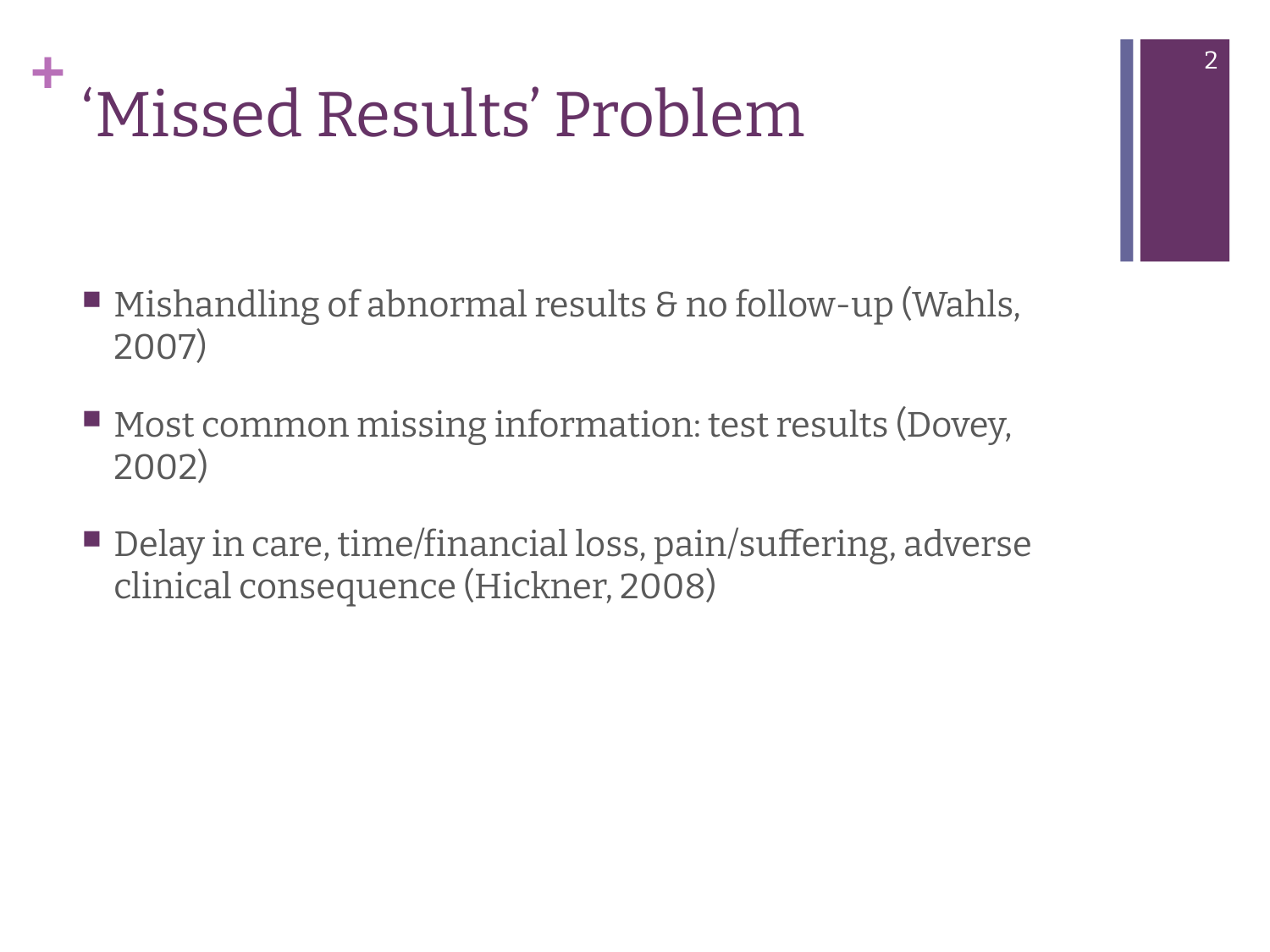

2
# ‘Missed Results’ Problem
Mishandling of abnormal results & no follow-up (Wahls, 2007)
Most common missing information: test results (Dovey, 2002)
Delay in care, time/financial loss, pain/suffering, adverse clinical consequence (Hickner, 2008)